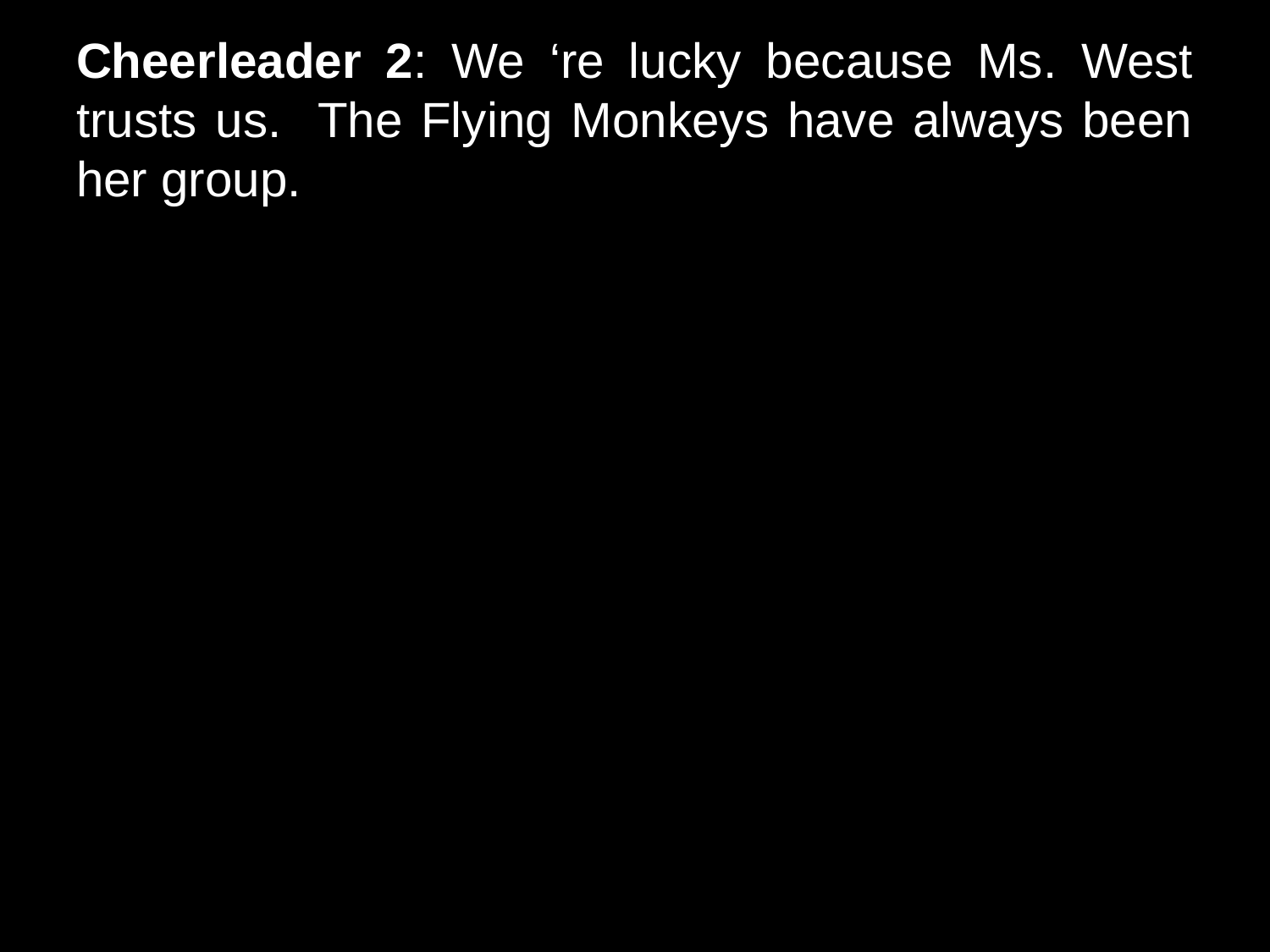

# Cheerleader 2: We ‘re lucky because Ms. West trusts us.  The Flying Monkeys have always been her group.